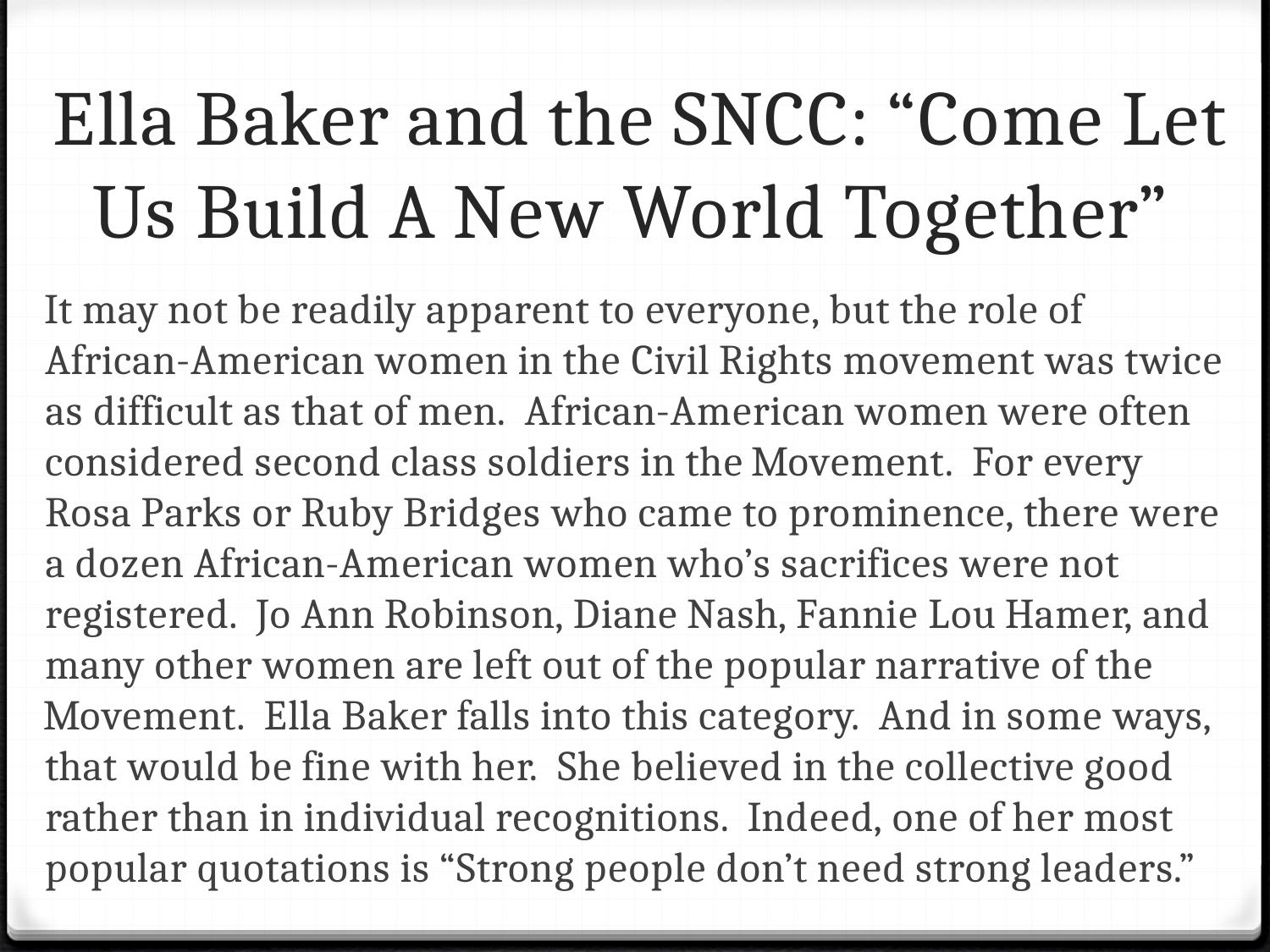

# Ella Baker and the SNCC: “Come Let Us Build A New World Together”
It may not be readily apparent to everyone, but the role of African-American women in the Civil Rights movement was twice as difficult as that of men.  African-American women were often considered second class soldiers in the Movement.  For every Rosa Parks or Ruby Bridges who came to prominence, there were a dozen African-American women who’s sacrifices were not registered.  Jo Ann Robinson, Diane Nash, Fannie Lou Hamer, and many other women are left out of the popular narrative of the Movement.  Ella Baker falls into this category.  And in some ways, that would be fine with her.  She believed in the collective good rather than in individual recognitions.  Indeed, one of her most popular quotations is “Strong people don’t need strong leaders.”